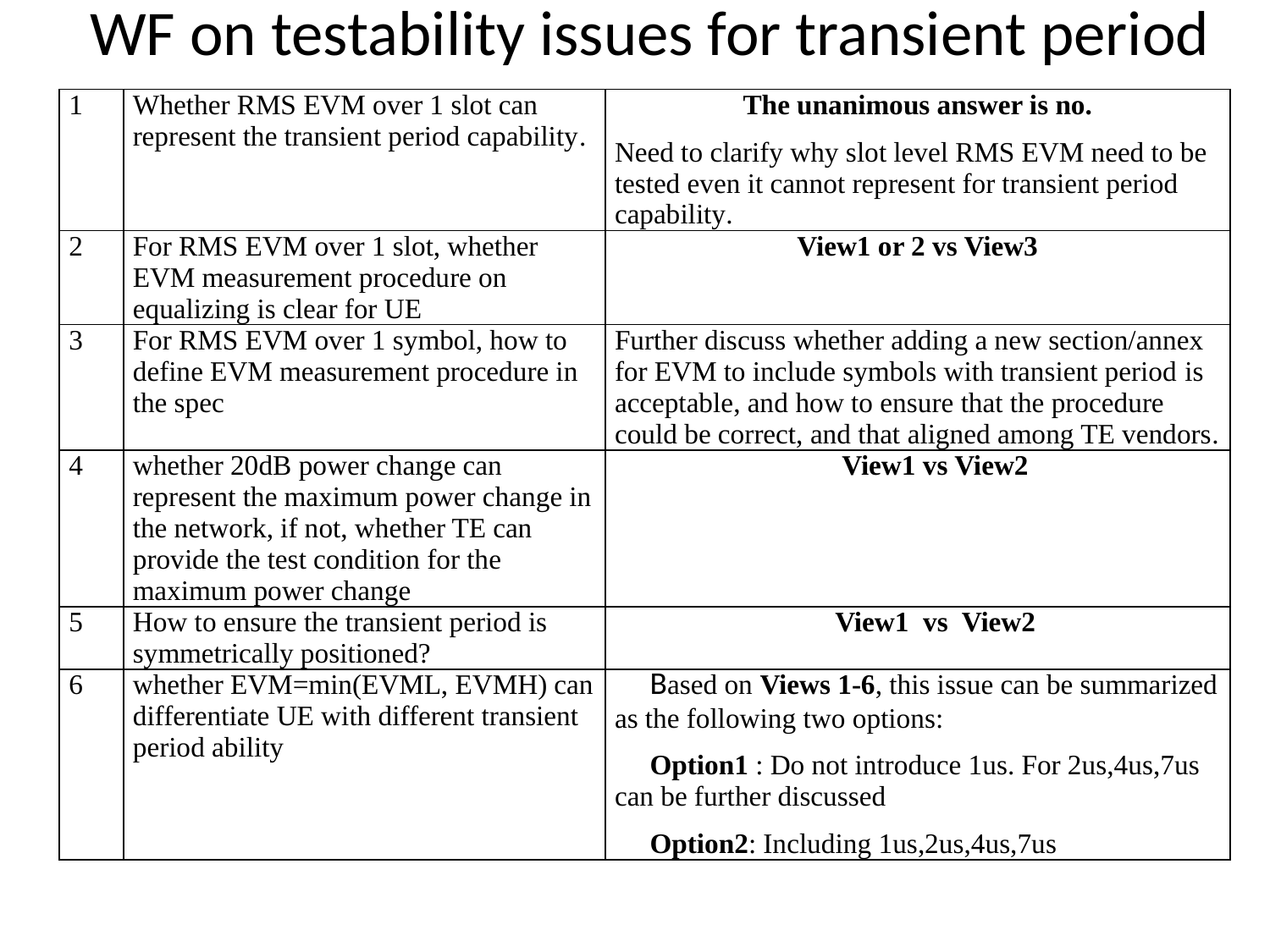

# WF on testability issues for transient period
| 1 | Whether RMS EVM over 1 slot can represent the transient period capability. | The unanimous answer is no. Need to clarify why slot level RMS EVM need to be tested even it cannot represent for transient period capability. |
| --- | --- | --- |
| 2 | For RMS EVM over 1 slot, whether EVM measurement procedure on equalizing is clear for UE | View1 or 2 vs View3 |
| 3 | For RMS EVM over 1 symbol, how to define EVM measurement procedure in the spec | Further discuss whether adding a new section/annex for EVM to include symbols with transient period is acceptable, and how to ensure that the procedure could be correct, and that aligned among TE vendors. |
| 4 | whether 20dB power change can represent the maximum power change in the network, if not, whether TE can provide the test condition for the maximum power change | View1 vs View2 |
| 5 | How to ensure the transient period is symmetrically positioned? | View1 vs View2 |
| 6 | whether EVM=min(EVML, EVMH) can differentiate UE with different transient period ability | Based on Views 1-6, this issue can be summarized as the following two options: Option1 : Do not introduce 1us. For 2us,4us,7us can be further discussed Option2: Including 1us,2us,4us,7us |